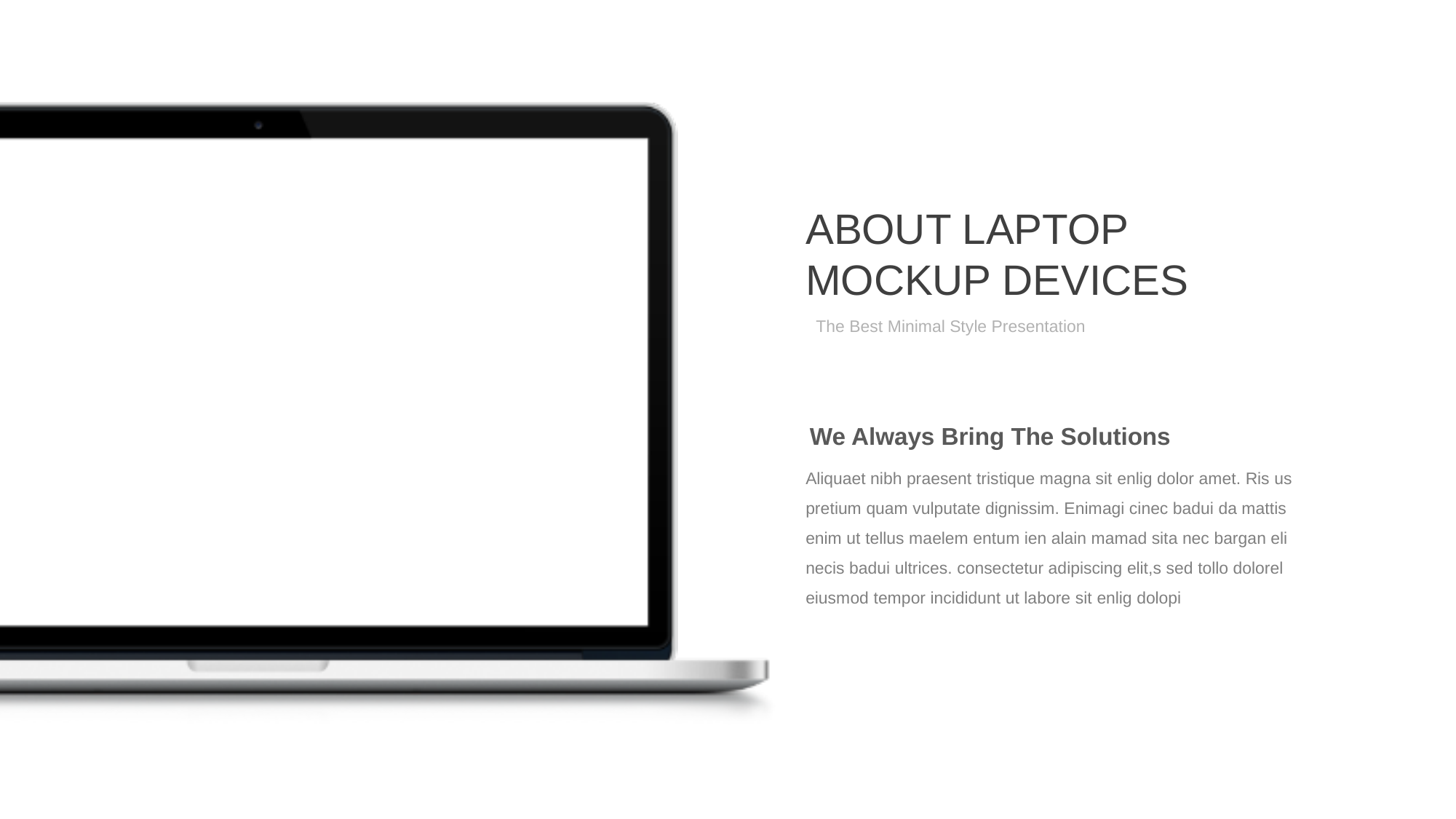

ABOUT LAPTOP MOCKUP DEVICES
The Best Minimal Style Presentation
We Always Bring The Solutions
Aliquaet nibh praesent tristique magna sit enlig dolor amet. Ris us pretium quam vulputate dignissim. Enimagi cinec badui da mattis enim ut tellus maelem entum ien alain mamad sita nec bargan eli necis badui ultrices. consectetur adipiscing elit,s sed tollo dolorel eiusmod tempor incididunt ut labore sit enlig dolopi